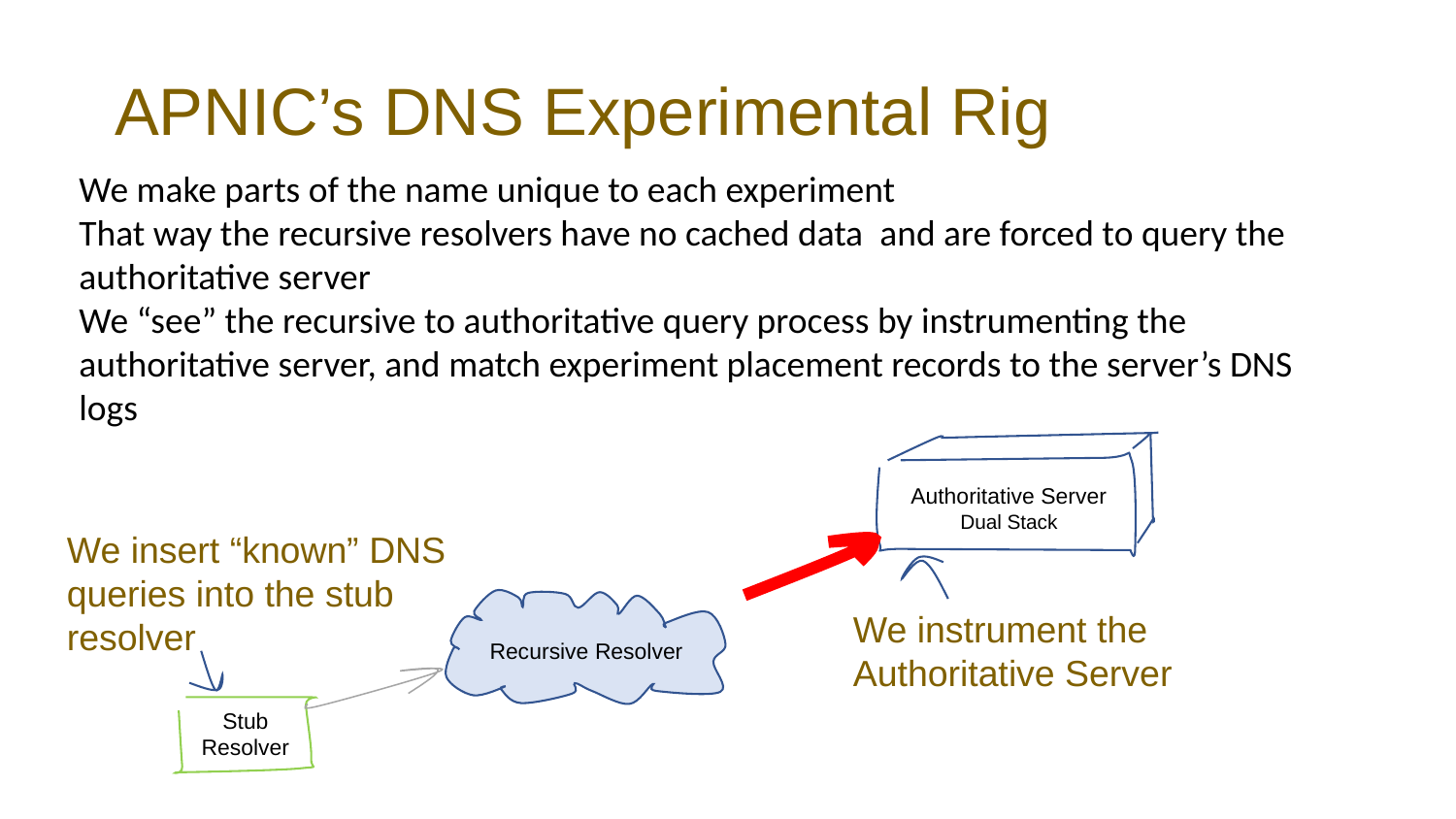

# APNIC’s DNS Experimental Rig
We make parts of the name unique to each experiment
That way the recursive resolvers have no cached data  and are forced to query the authoritative server
We “see” the recursive to authoritative query process by instrumenting the authoritative server, and match experiment placement records to the server’s DNS logs

Authoritative Server
Dual Stack
We insert “known” DNS queries into the stub resolver

We instrument the Authoritative Server
Recursive Resolver

Stub
Resolver